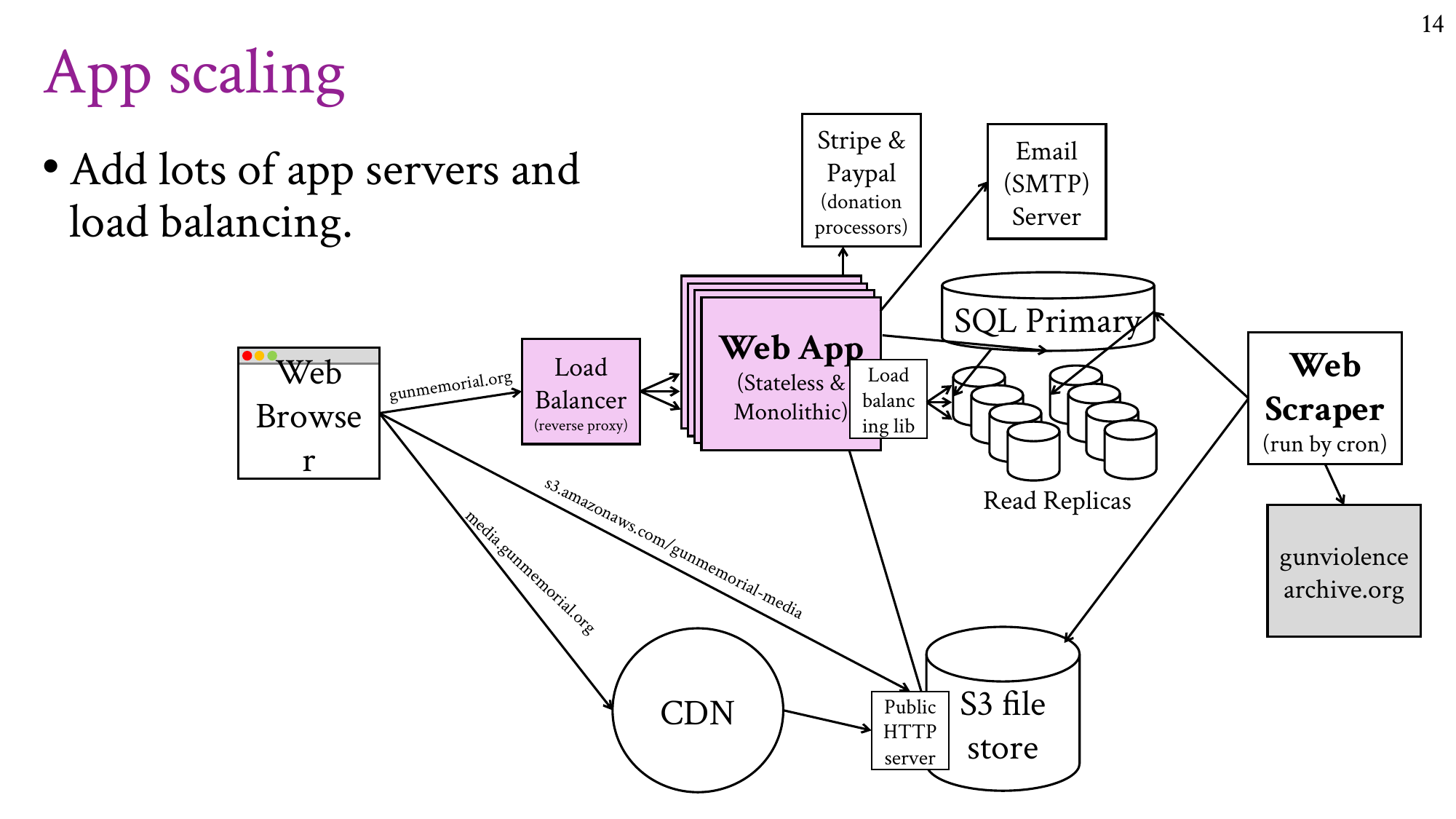

# App scaling
Stripe & Paypal (donation processors)
Email (SMTP) Server
Add lots of app servers and load balancing.
SQL Primary

Web App
(Stateless & Monolithic)
Web Scraper
(run by cron)
Load Balancer
(reverse proxy)
Web Browser

Load balancing lib

gunmemorial.org

Read Replicas
gunviolencearchive.org
s3.amazonaws.com/gunmemorial-media
media.gunmemorial.org
S3 file store
CDN
Public HTTP
server